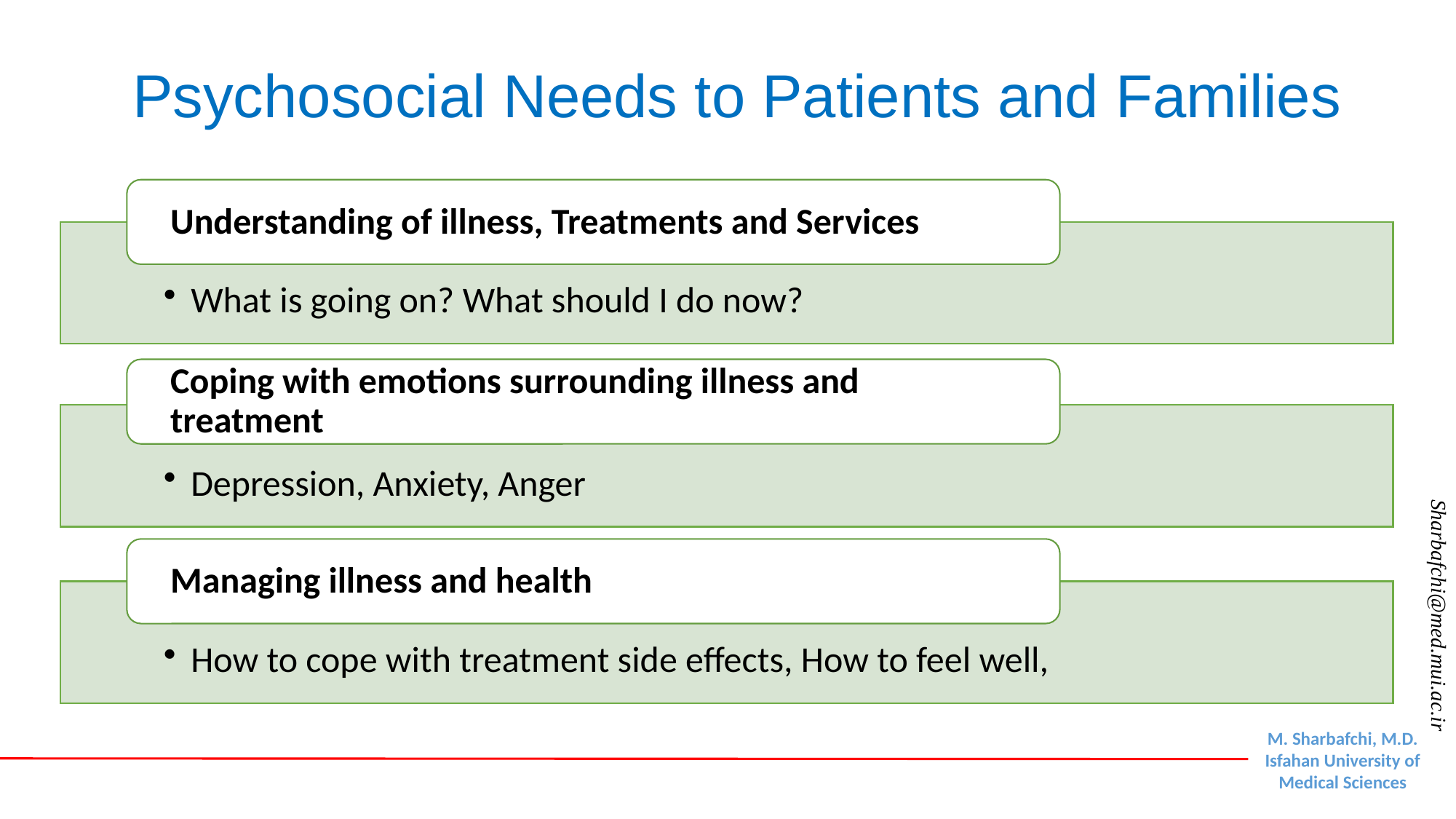

# Psychosocial Needs to Patients and Families
What is going on? What should I do now?
Understanding of illness, Treatments and Services
Depression, Anxiety, Anger
Coping with emotions surrounding illness and treatment
How to cope with treatment side effects, How to feel well,
Managing illness and health